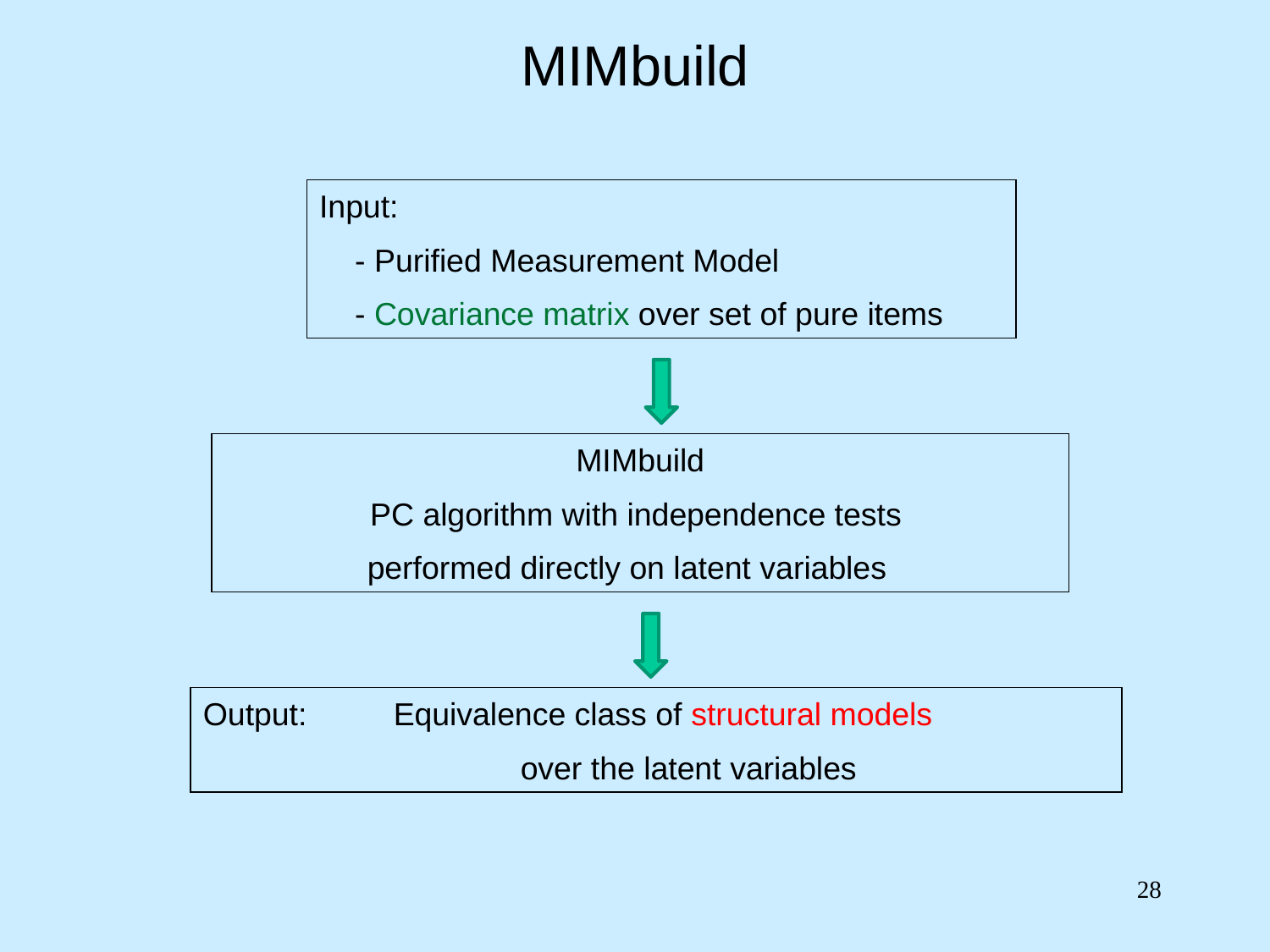

# MIMbuild
Input:
    - Purified Measurement Model
    - Covariance matrix over set of pure items

MIMbuild
PC algorithm with independence tests
performed directly on latent variables

Output:    	Equivalence class of structural models
			over the latent variables
28